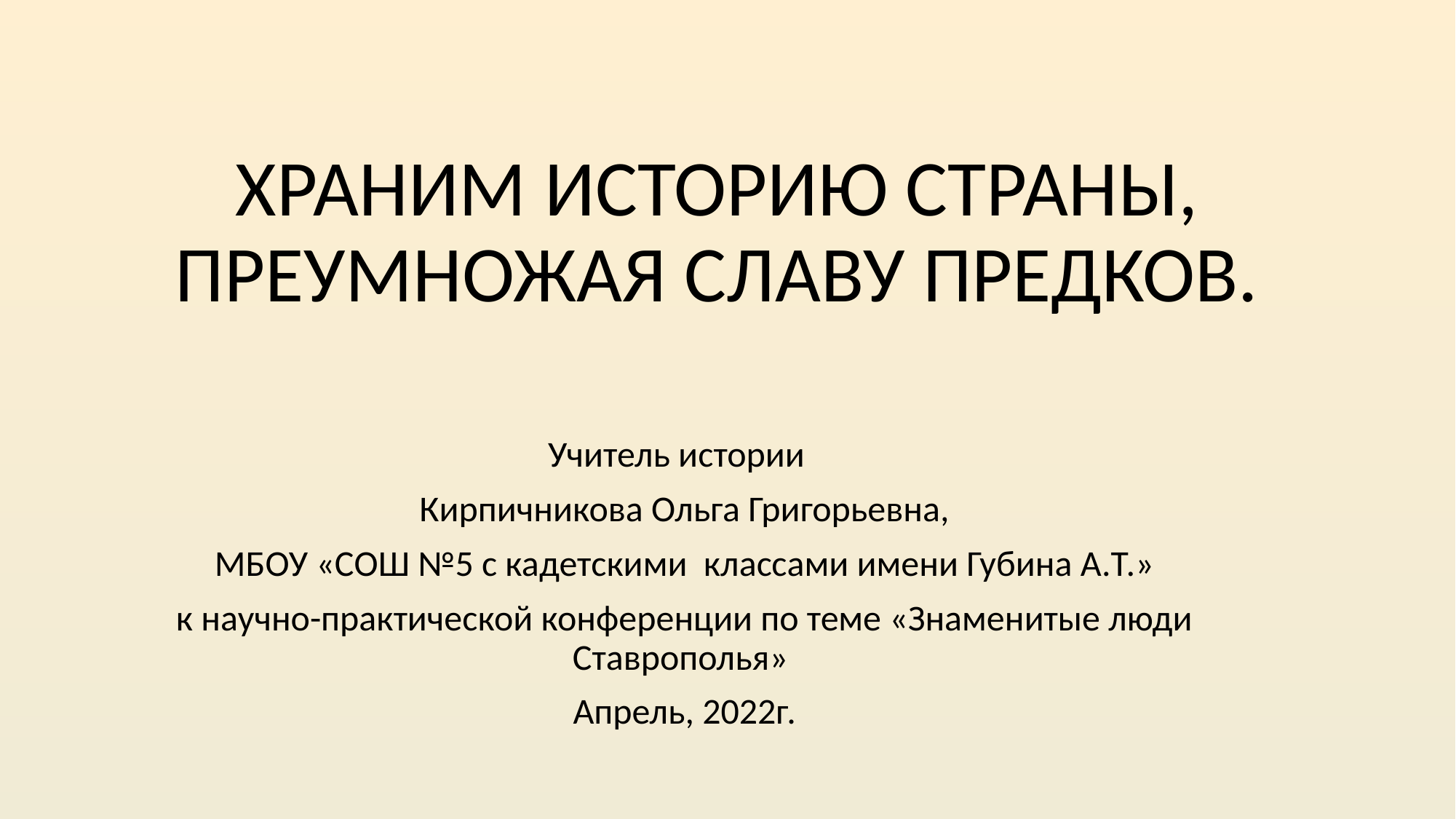

# ХРАНИМ ИСТОРИЮ СТРАНЫ, ПРЕУМНОЖАЯ СЛАВУ ПРЕДКОВ.
Учитель истории
Кирпичникова Ольга Григорьевна,
МБОУ «СОШ №5 с кадетскими  классами имени Губина А.Т.»
к научно-практической конференции по теме «Знаменитые люди Ставрополья»
Апрель, 2022г.